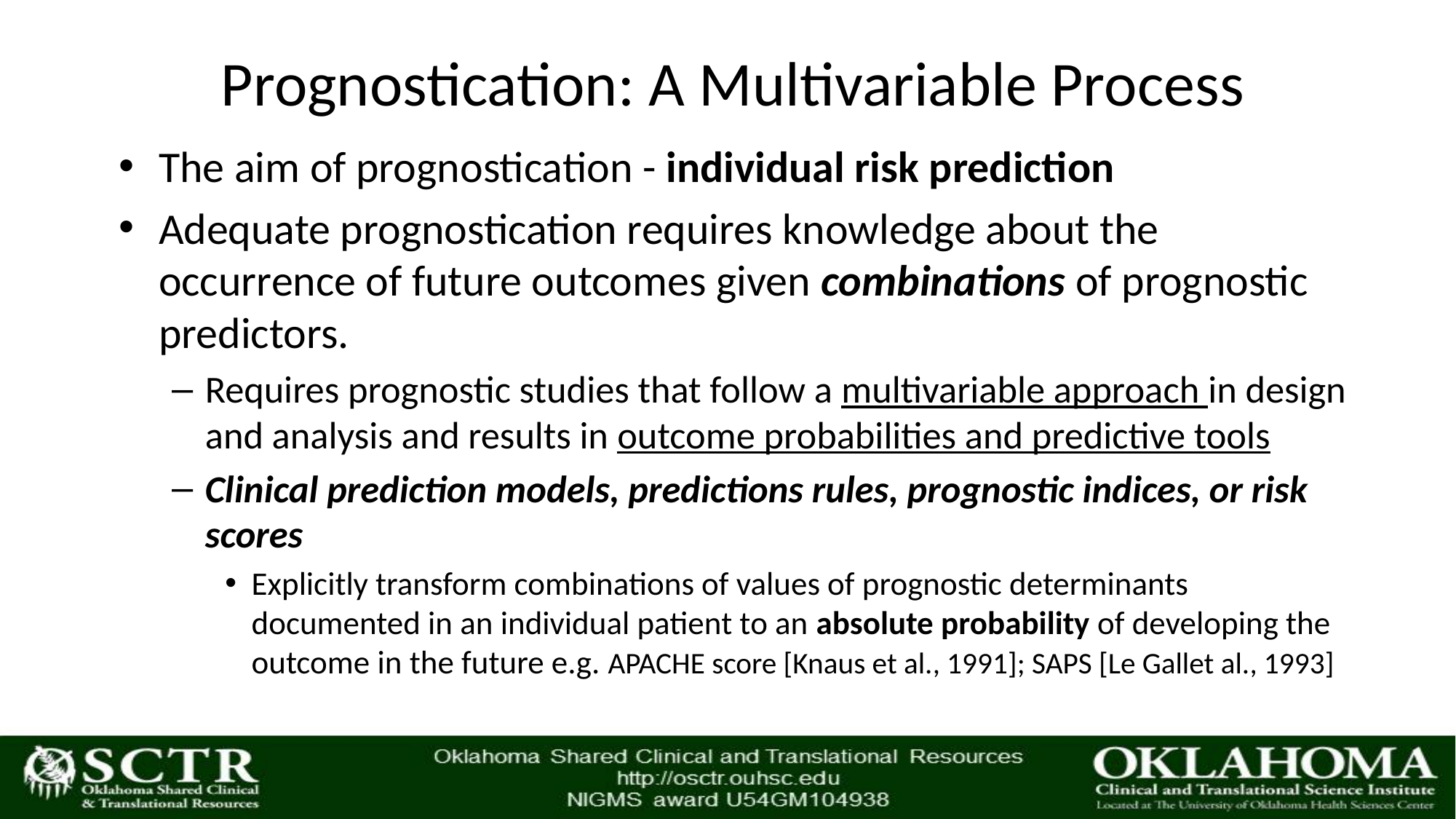

# Prognostication: A Multivariable Process
The aim of prognostication - individual risk prediction
Adequate prognostication requires knowledge about the occurrence of future outcomes given combinations of prognostic predictors.
Requires prognostic studies that follow a multivariable approach in design and analysis and results in outcome probabilities and predictive tools
Clinical prediction models, predictions rules, prognostic indices, or risk scores
Explicitly transform combinations of values of prognostic determinants documented in an individual patient to an absolute probability of developing the outcome in the future e.g. APACHE score [Knaus et al., 1991]; SAPS [Le Gallet al., 1993]